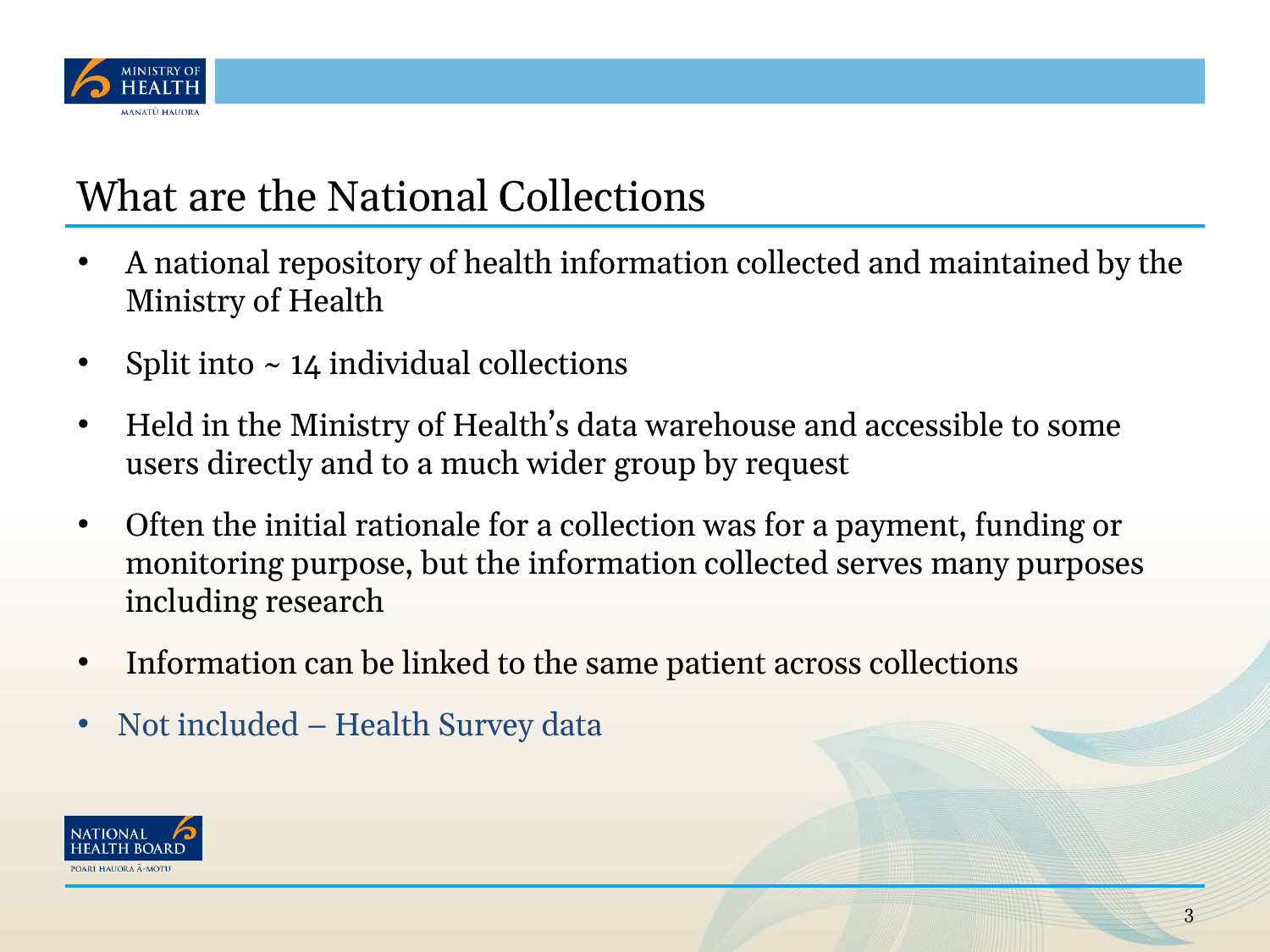

# What are the National Collections
A national repository of health information collected and maintained by the Ministry of Health
Split into ~ 14 individual collections
Held in the Ministry of Health’s data warehouse and accessible to some users directly and to a much wider group by request
Often the initial rationale for a collection was for a payment, funding or monitoring purpose, but the information collected serves many purposes including research
Information can be linked to the same patient across collections
Not included – Health Survey data

3